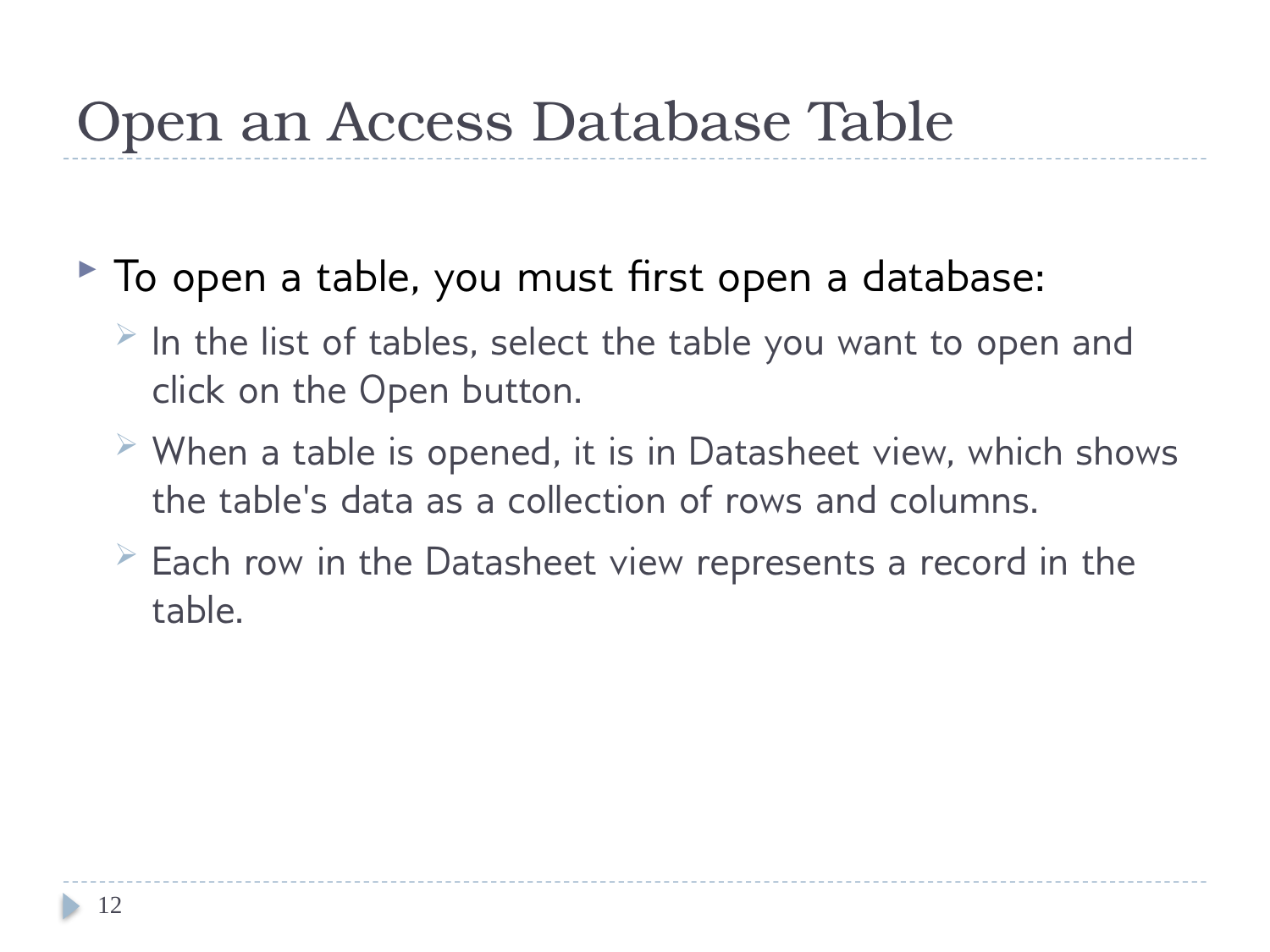

# Open an Access Database Table

To open a table, you must first open a database:
In the list of tables, select the table you want to open and click on the Open button.
When a table is opened, it is in Datasheet view, which shows the table's data as a collection of rows and columns.
Each row in the Datasheet view represents a record in the table.
12